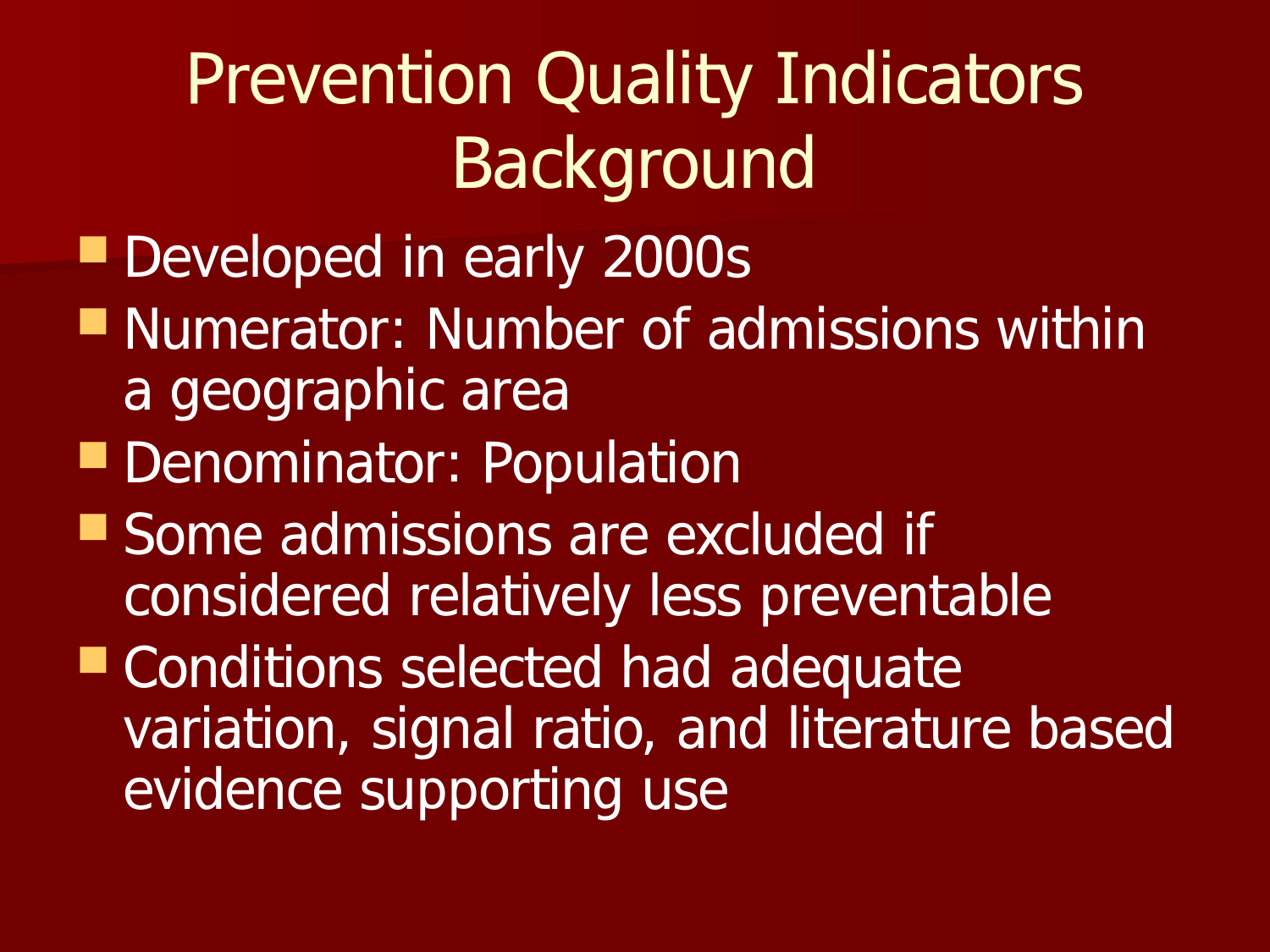

# Prevention Quality Indicators Background
Developed in early 2000s
Numerator: Number of admissions within a geographic area
Denominator: Population
Some admissions are excluded if considered relatively less preventable
Conditions selected had adequate variation, signal ratio, and literature based evidence supporting use